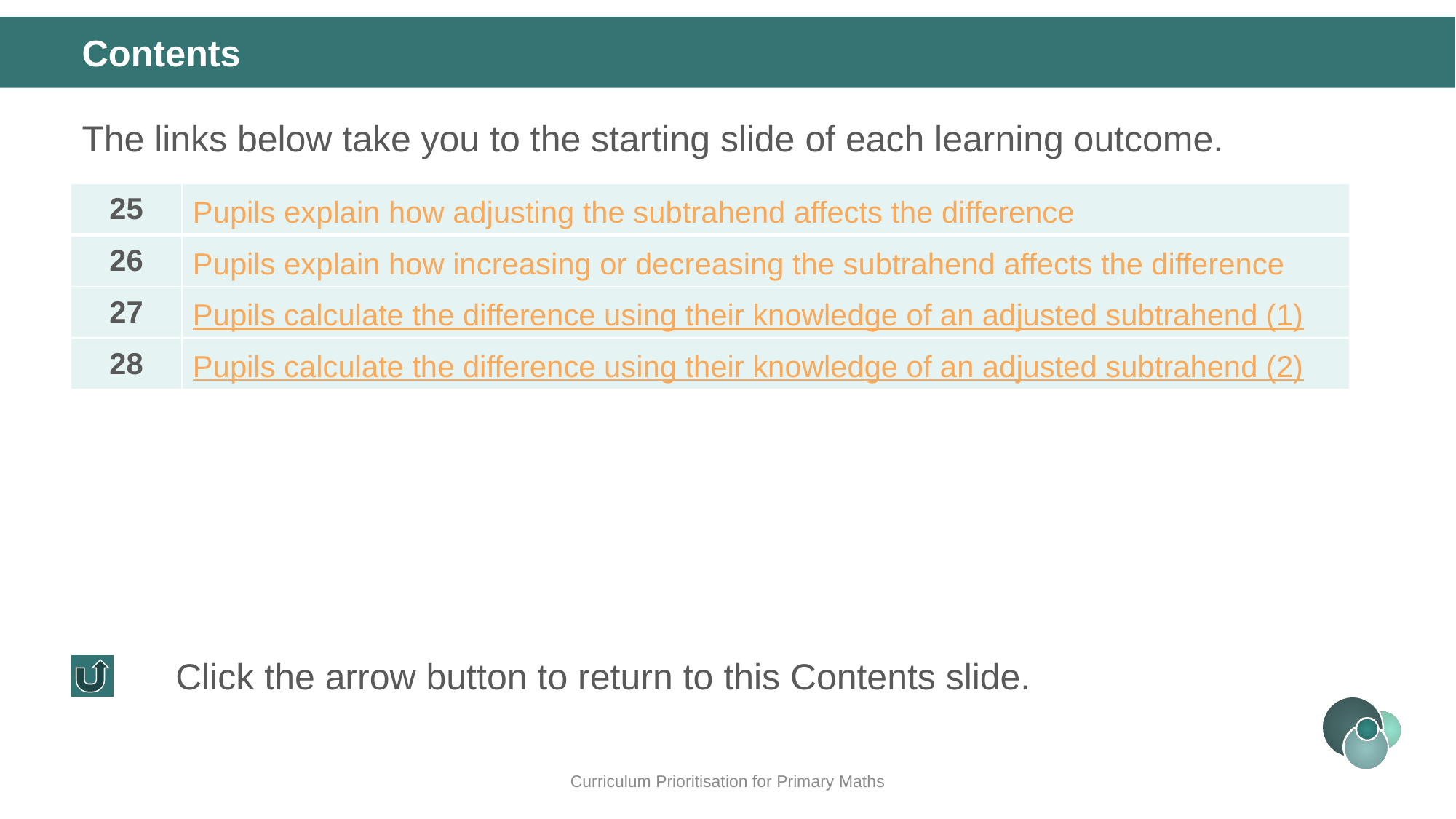

Contents
The links below take you to the starting slide of each learning outcome.
| 25 | Pupils explain how adjusting the subtrahend affects the difference |
| --- | --- |
| 26 | Pupils explain how increasing or decreasing the subtrahend affects the difference |
| 27 | Pupils calculate the difference using their knowledge of an adjusted subtrahend (1) |
| 28 | Pupils calculate the difference using their knowledge of an adjusted subtrahend (2) |
Click the arrow button to return to this Contents slide.

Curriculum Prioritisation for Primary Maths